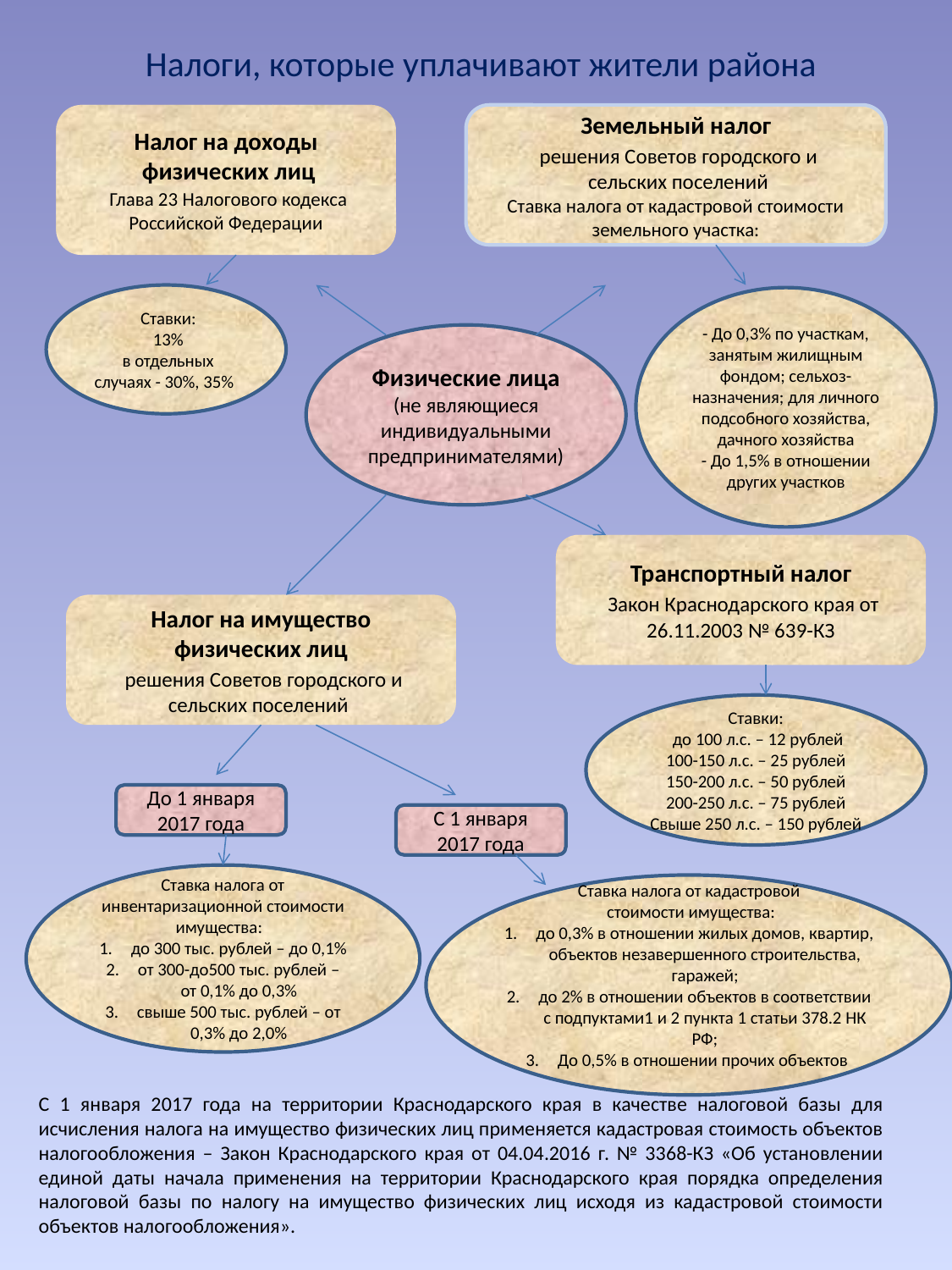

Налоги, которые уплачивают жители района
Налог на доходы
 физических лиц
 Глава 23 Налогового кодекса Российской Федерации
Земельный налог
 решения Советов городского и
 сельских поселений
Ставка налога от кадастровой стоимости земельного участка:
 Ставки:
 13%
 в отдельных случаях - 30%, 35%
- До 0,3% по участкам, занятым жилищным фондом; сельхоз- назначения; для личного подсобного хозяйства, дачного хозяйства
- До 1,5% в отношении других участков
Физические лица (не являющиеся индивидуальными предпринимателями)
Транспортный налог
 Закон Краснодарского края от 26.11.2003 № 639-КЗ
Налог на имущество физических лиц
 решения Советов городского и сельских поселений
Ставки:
 до 100 л.с. – 12 рублей
100-150 л.с. – 25 рублей
150-200 л.с. – 50 рублей
200-250 л.с. – 75 рублей
Свыше 250 л.с. – 150 рублей
До 1 января 2017 года
С 1 января 2017 года
Ставка налога от инвентаризационной стоимости имущества:
до 300 тыс. рублей – до 0,1%
от 300-до500 тыс. рублей – от 0,1% до 0,3%
свыше 500 тыс. рублей – от 0,3% до 2,0%
Ставка налога от кадастровой
 стоимости имущества:
до 0,3% в отношении жилых домов, квартир, объектов незавершенного строительства, гаражей;
до 2% в отношении объектов в соответствии с подпуктами1 и 2 пункта 1 статьи 378.2 НК РФ;
До 0,5% в отношении прочих объектов

С 1 января 2017 года на территории Краснодарского края в качестве налоговой базы для исчисления налога на имущество физических лиц применяется кадастровая стоимость объектов налогообложения – Закон Краснодарского края от 04.04.2016 г. № 3368-КЗ «Об установлении единой даты начала применения на территории Краснодарского края порядка определения налоговой базы по налогу на имущество физических лиц исходя из кадастровой стоимости объектов налогообложения».